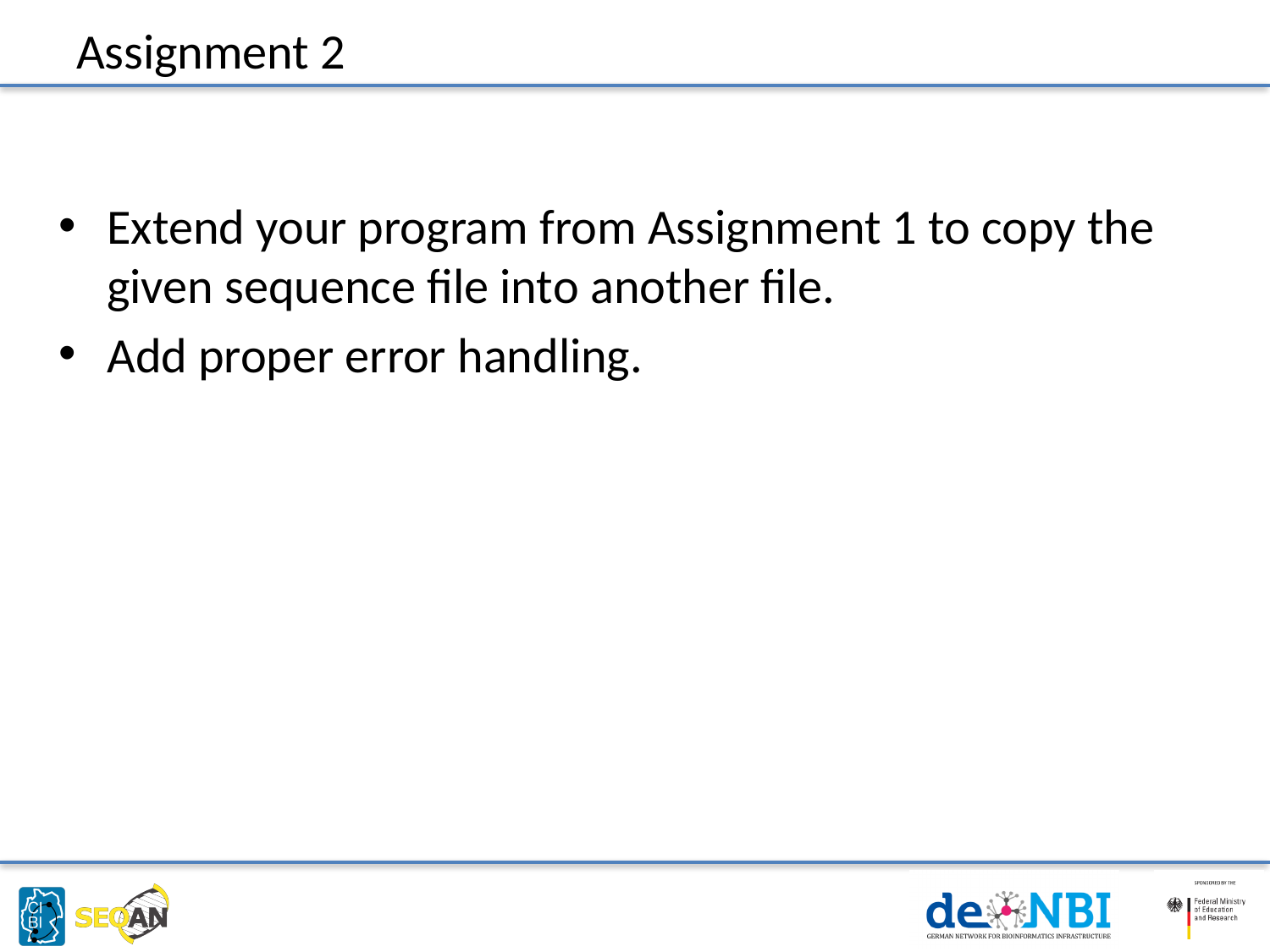

# Assignment 2
Extend your program from Assignment 1 to copy the given sequence file into another file.
Add proper error handling.